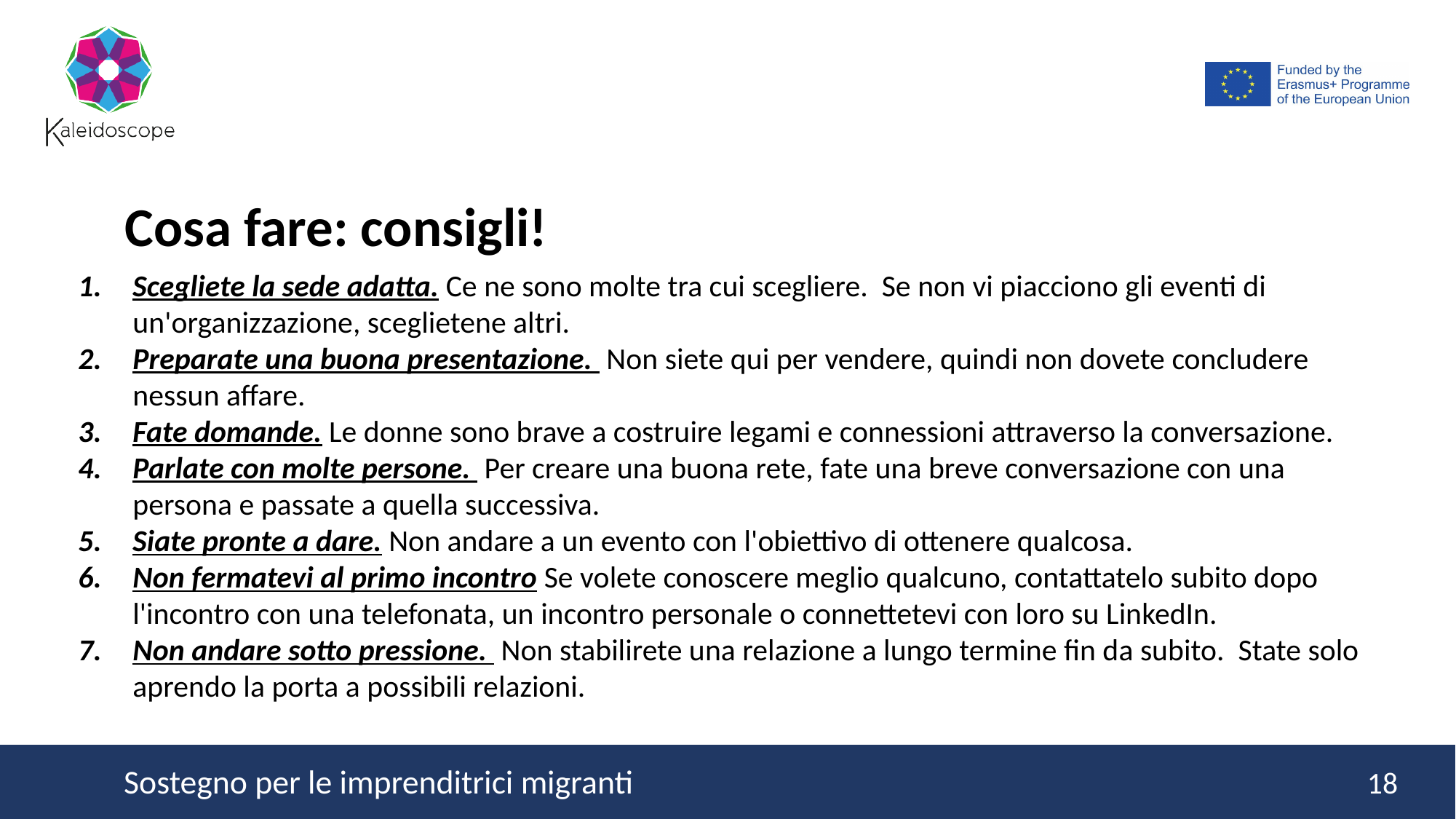

Cosa fare: consigli!
Scegliete la sede adatta. Ce ne sono molte tra cui scegliere.  Se non vi piacciono gli eventi di un'organizzazione, sceglietene altri.
Preparate una buona presentazione.  Non siete qui per vendere, quindi non dovete concludere nessun affare.
Fate domande. Le donne sono brave a costruire legami e connessioni attraverso la conversazione.
Parlate con molte persone.  Per creare una buona rete, fate una breve conversazione con una persona e passate a quella successiva.
Siate pronte a dare. Non andare a un evento con l'obiettivo di ottenere qualcosa.
Non fermatevi al primo incontro Se volete conoscere meglio qualcuno, contattatelo subito dopo l'incontro con una telefonata, un incontro personale o connettetevi con loro su LinkedIn.
Non andare sotto pressione.  Non stabilirete una relazione a lungo termine fin da subito.  State solo aprendo la porta a possibili relazioni.
18